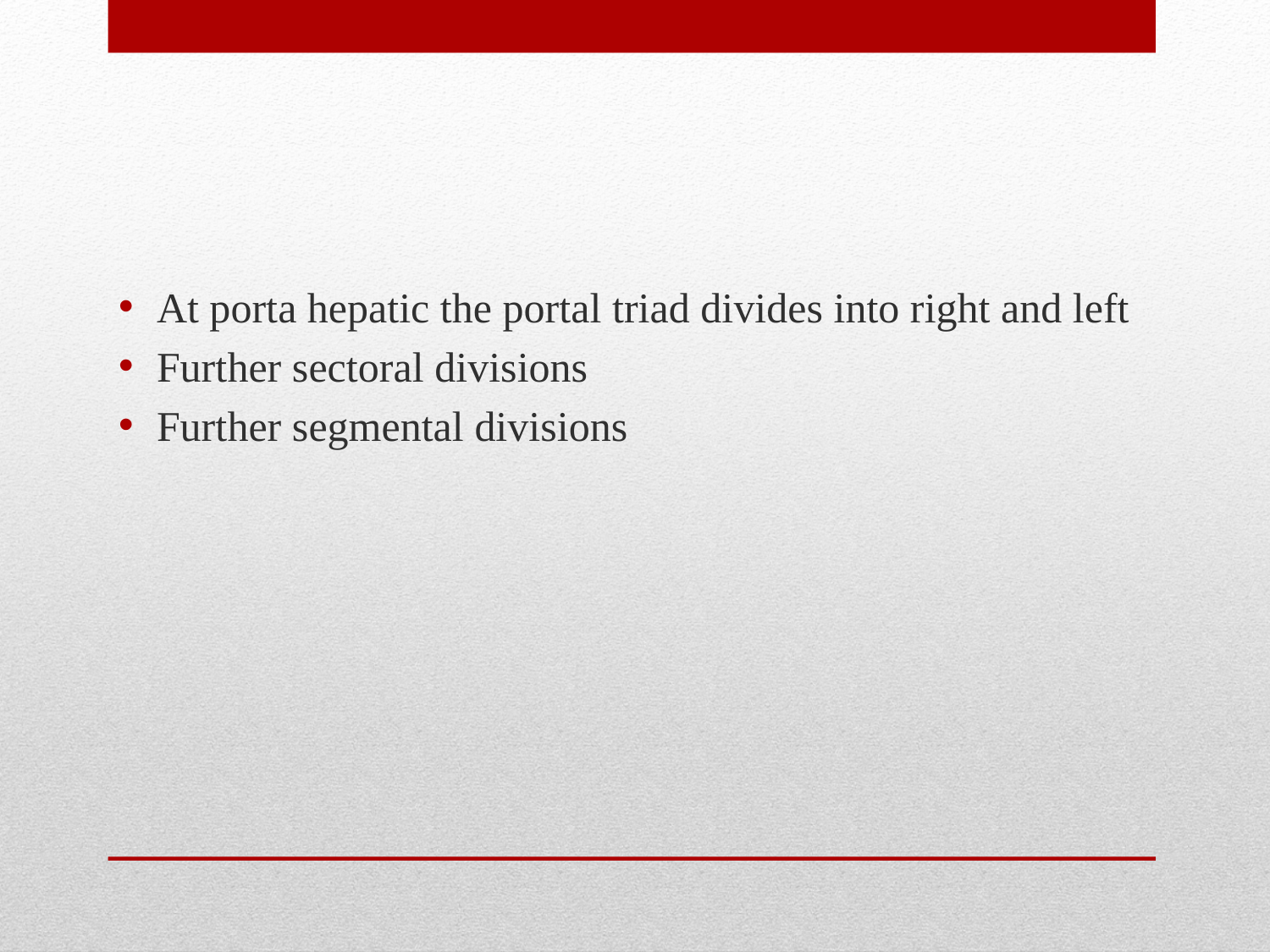

At porta hepatic the portal triad divides into right and left
Further sectoral divisions
Further segmental divisions
#